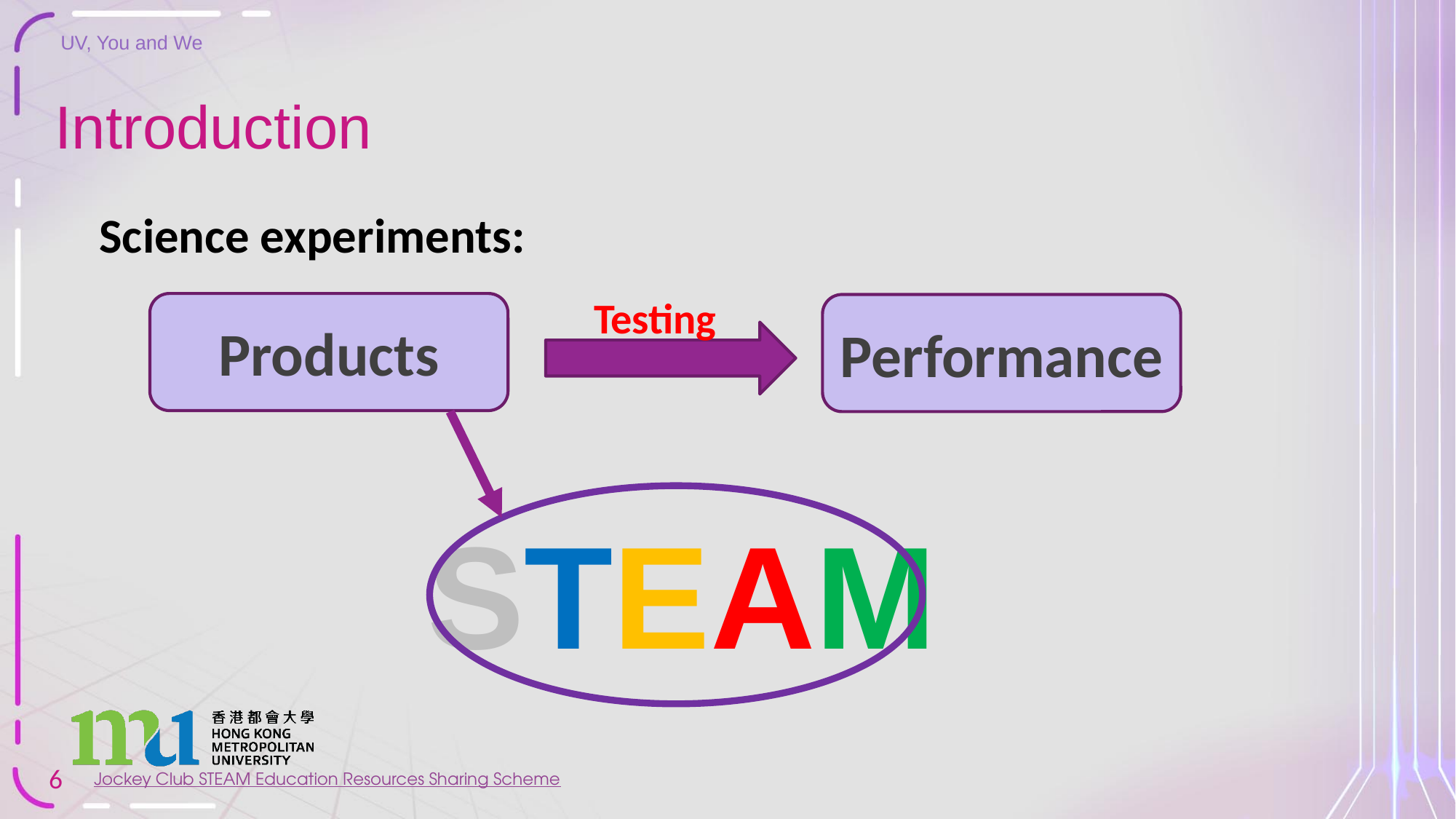

# Introduction
Science experiments:

Testing
Products
Performance

STEAM